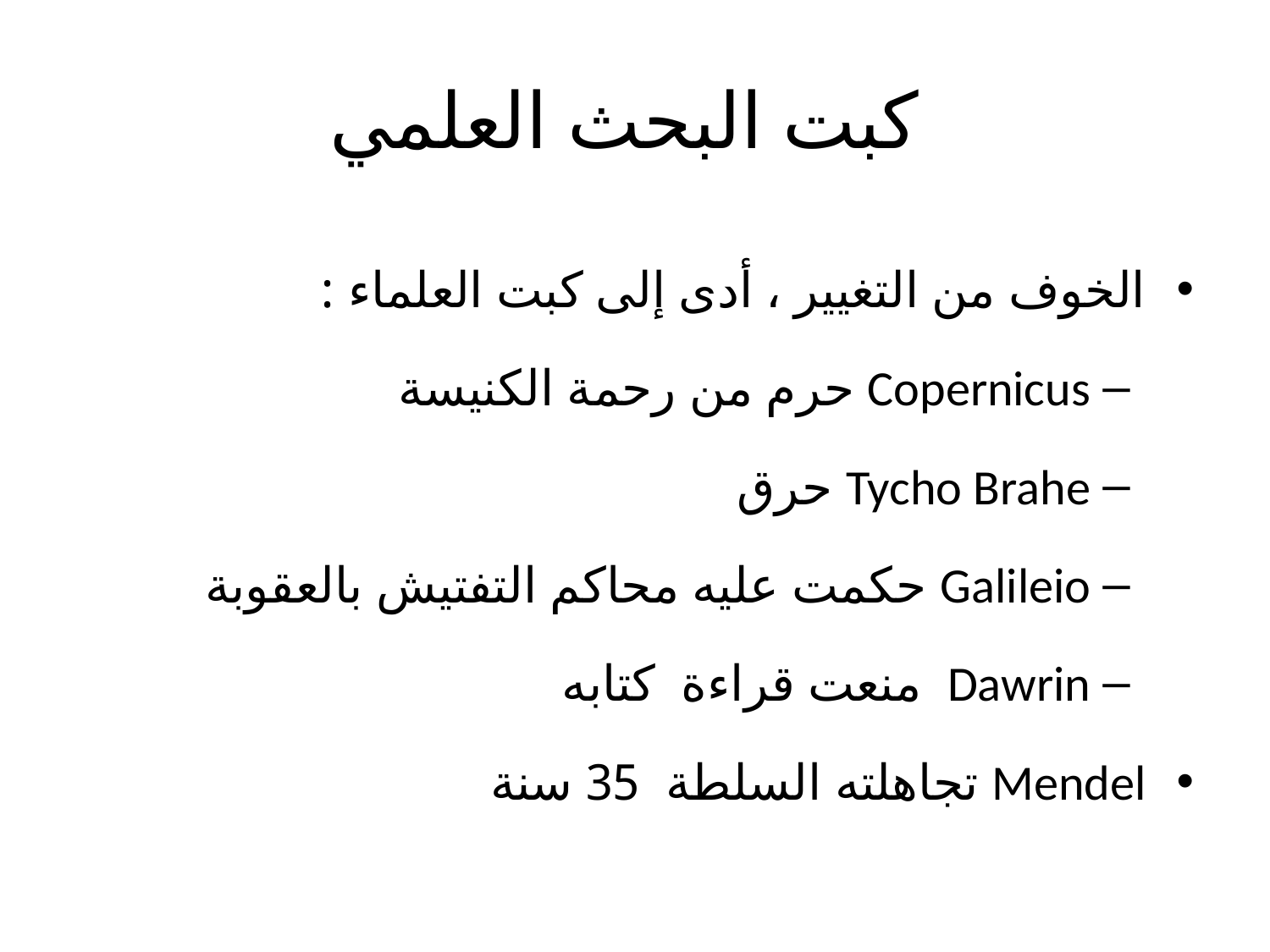

# كبت البحث العلمي
الخوف من التغيير ، أدى إلى كبت العلماء :
Copernicus حرم من رحمة الكنيسة
Tycho Brahe حرق
Galileio حكمت عليه محاكم التفتيش بالعقوبة
Dawrin  منعت قراءة  كتابه
Mendel تجاهلته السلطة  35 سنة